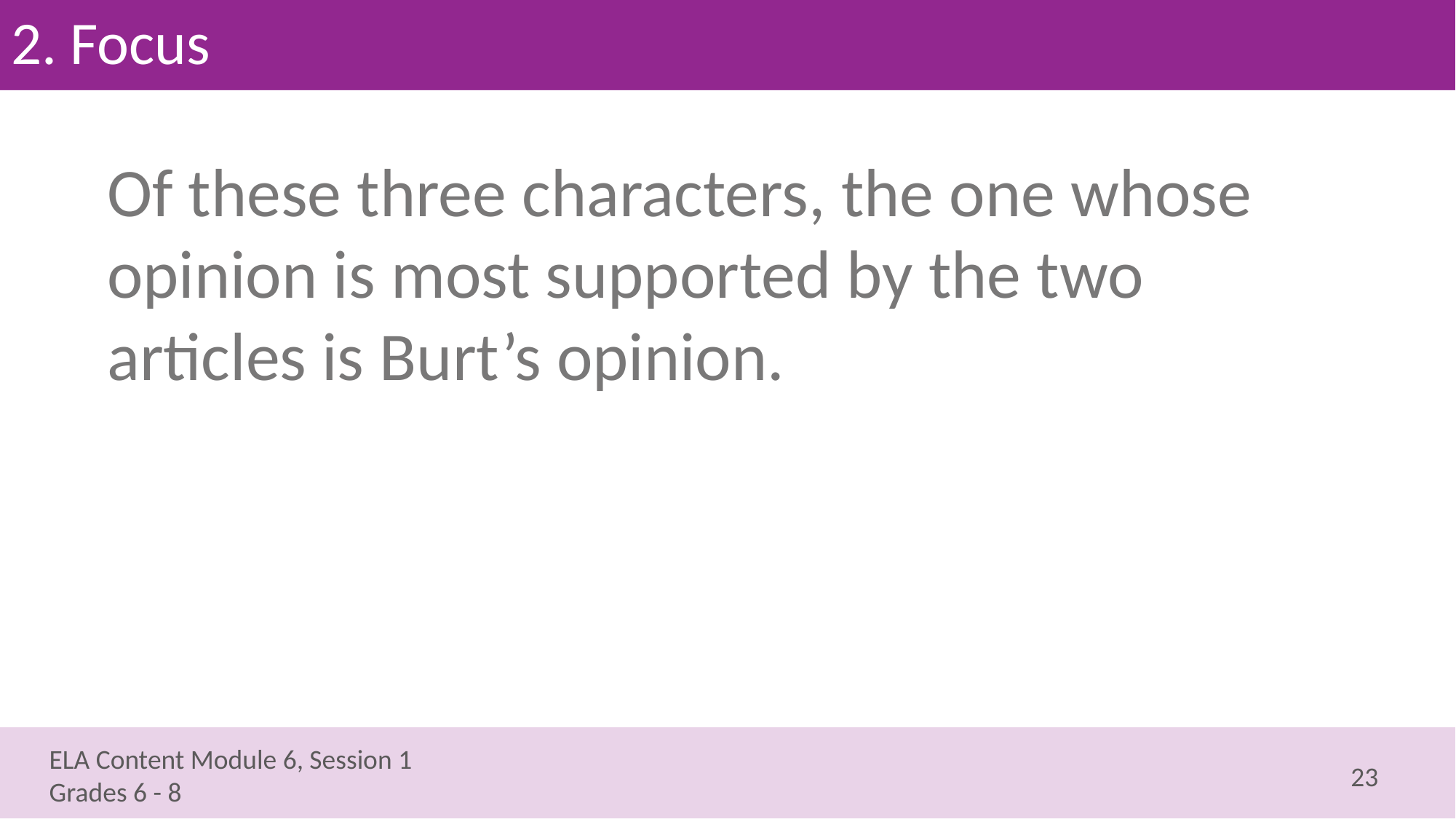

# 2. Focus

Of these three characters, the one whose opinion is most supported by the two articles is Burt’s opinion.
23